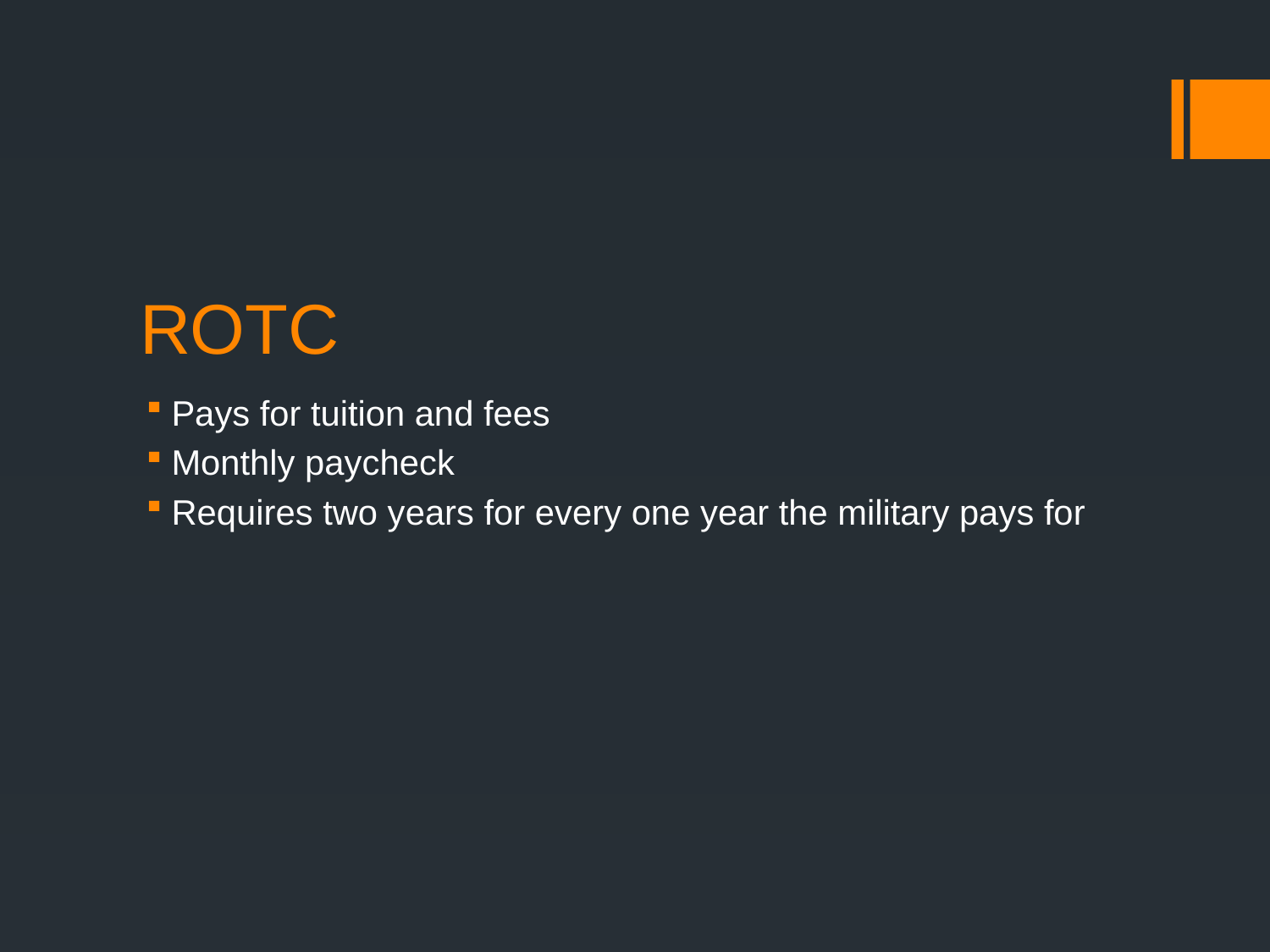

# ROTC
Pays for tuition and fees
Monthly paycheck
Requires two years for every one year the military pays for